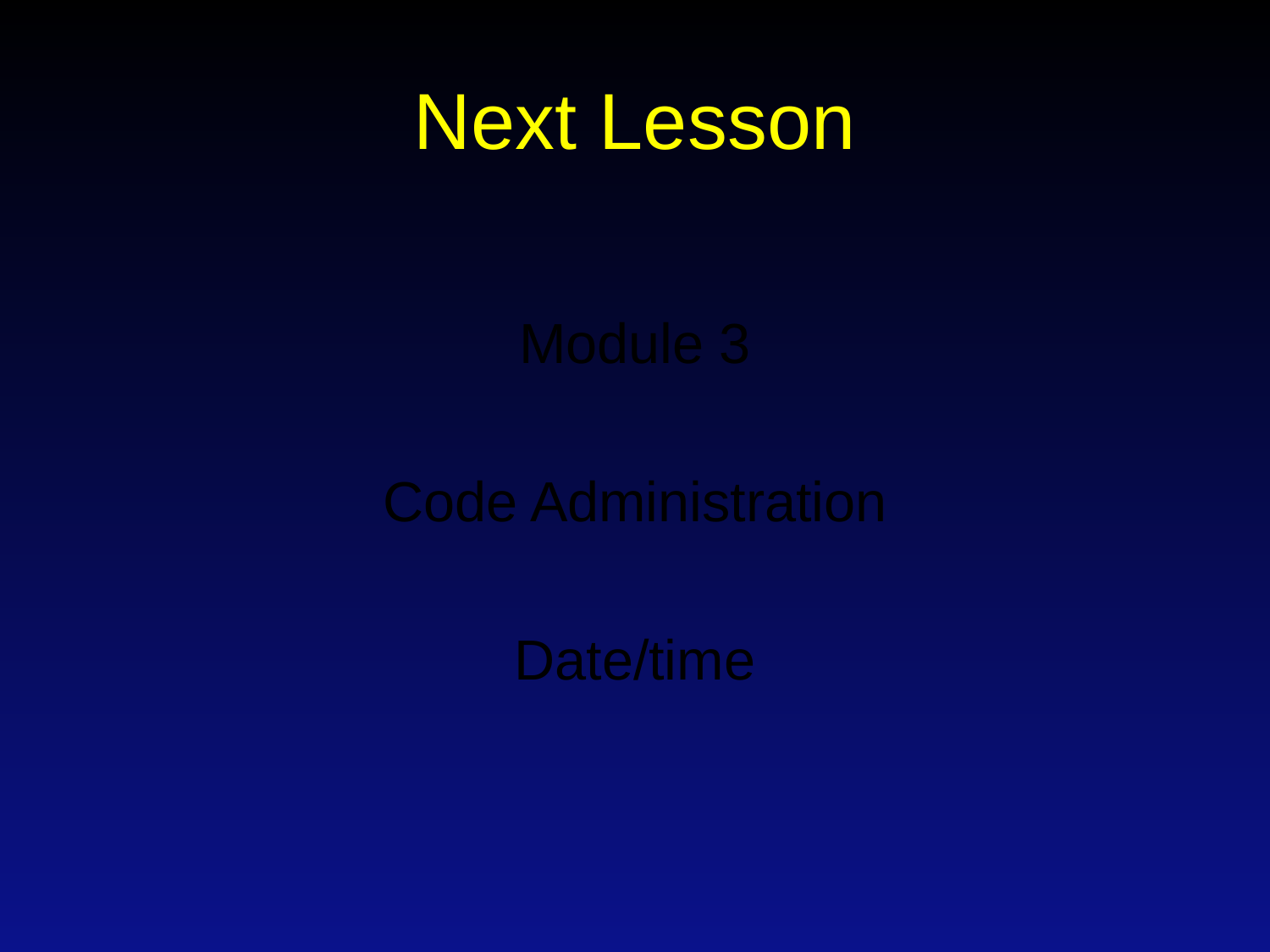

# Next Lesson

Module 3

Code Administration

Date/time